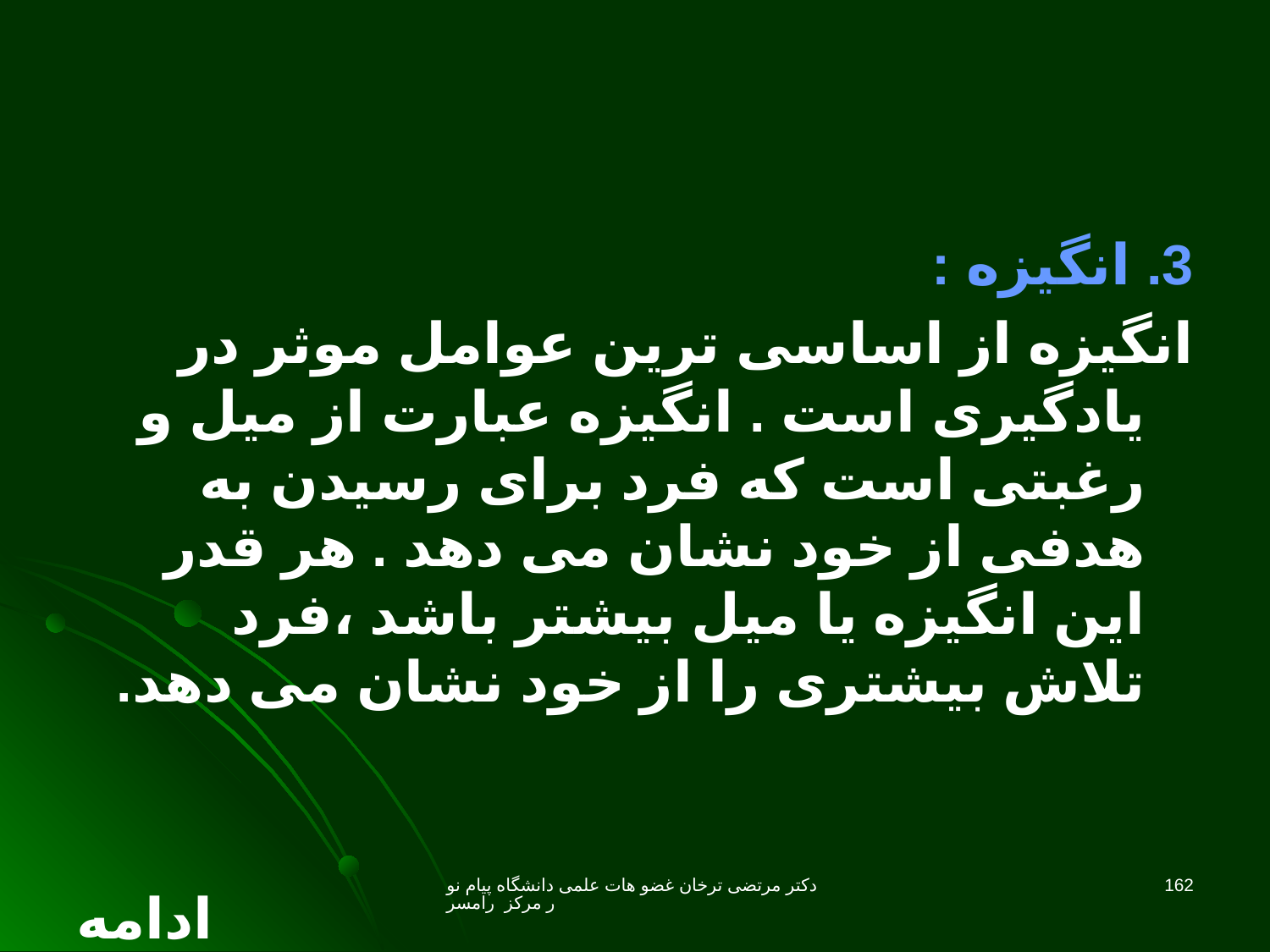

3. انگیزه :
انگیزه از اساسی ترین عوامل موثر در یادگیری است . انگیزه عبارت از میل و رغبتی است که فرد برای رسیدن به هدفی از خود نشان می دهد . هر قدر این انگیزه یا میل بیشتر باشد ،فرد تلاش بیشتری را از خود نشان می دهد.

ادامه
دکتر مرتضی ترخان غضو هات علمی دانشگاه پیام نور مرکز رامسر
162